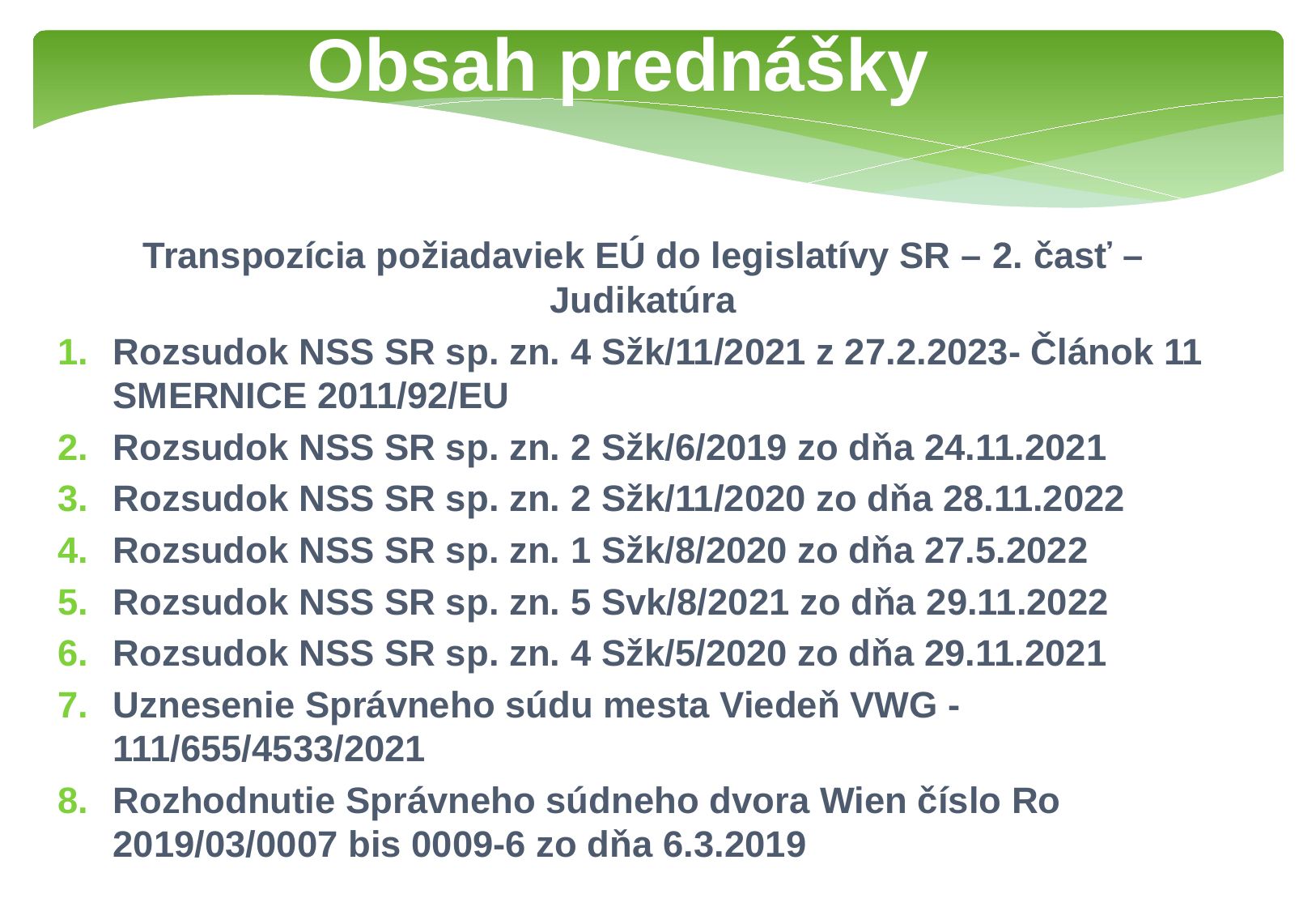

Obsah prednášky
Transpozícia požiadaviek EÚ do legislatívy SR – 2. časť – Judikatúra
Rozsudok NSS SR sp. zn. 4 Sžk/11/2021 z 27.2.2023- Článok 11 SMERNICE 2011/92/EU
Rozsudok NSS SR sp. zn. 2 Sžk/6/2019 zo dňa 24.11.2021
Rozsudok NSS SR sp. zn. 2 Sžk/11/2020 zo dňa 28.11.2022
Rozsudok NSS SR sp. zn. 1 Sžk/8/2020 zo dňa 27.5.2022
Rozsudok NSS SR sp. zn. 5 Svk/8/2021 zo dňa 29.11.2022
Rozsudok NSS SR sp. zn. 4 Sžk/5/2020 zo dňa 29.11.2021
Uznesenie Správneho súdu mesta Viedeň VWG -111/655/4533/2021
Rozhodnutie Správneho súdneho dvora Wien číslo Ro 2019/03/0007 bis 0009-6 zo dňa 6.3.2019